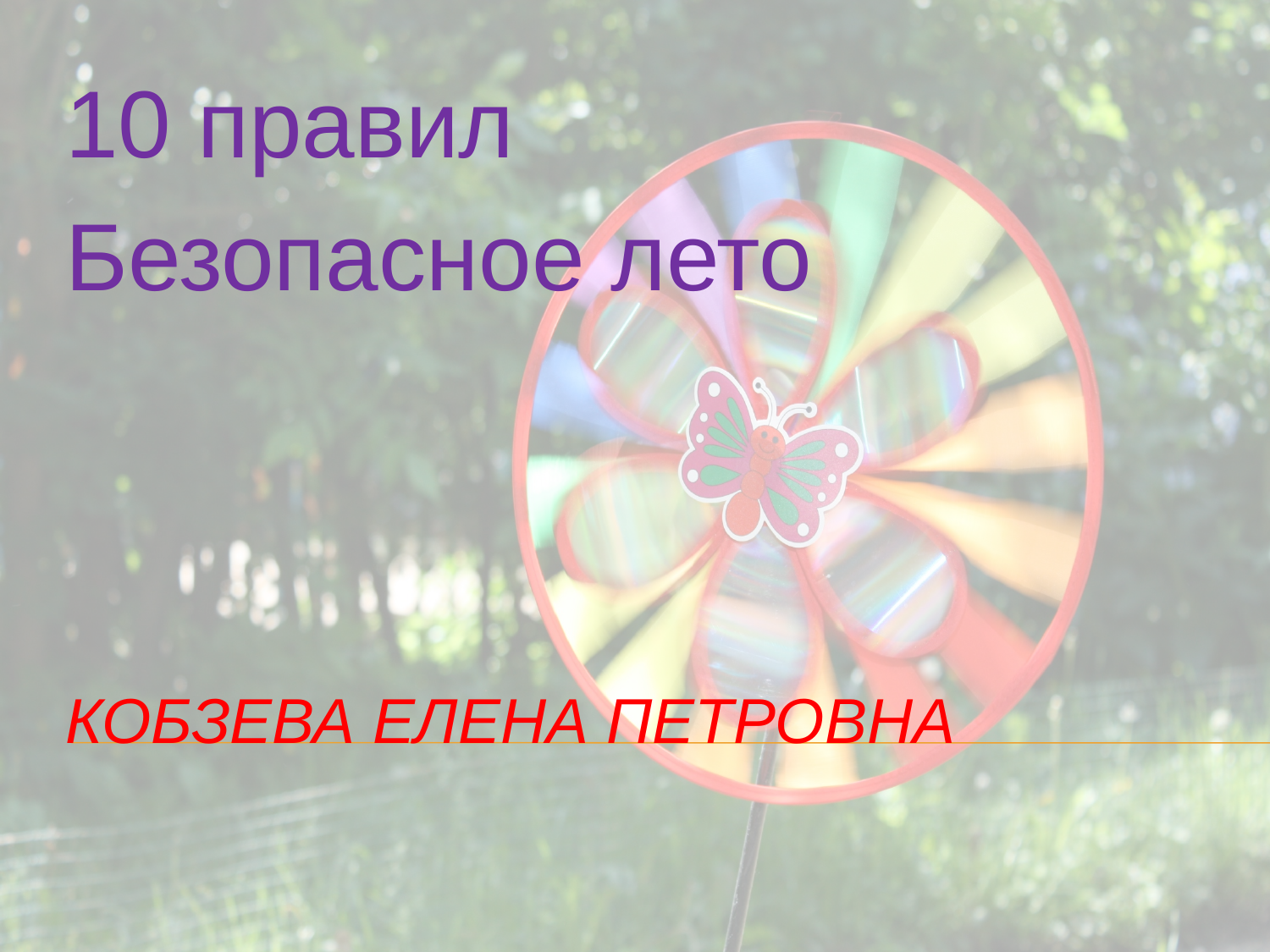

10 правил
Безопасное лето
# Кобзева Елена Петровна